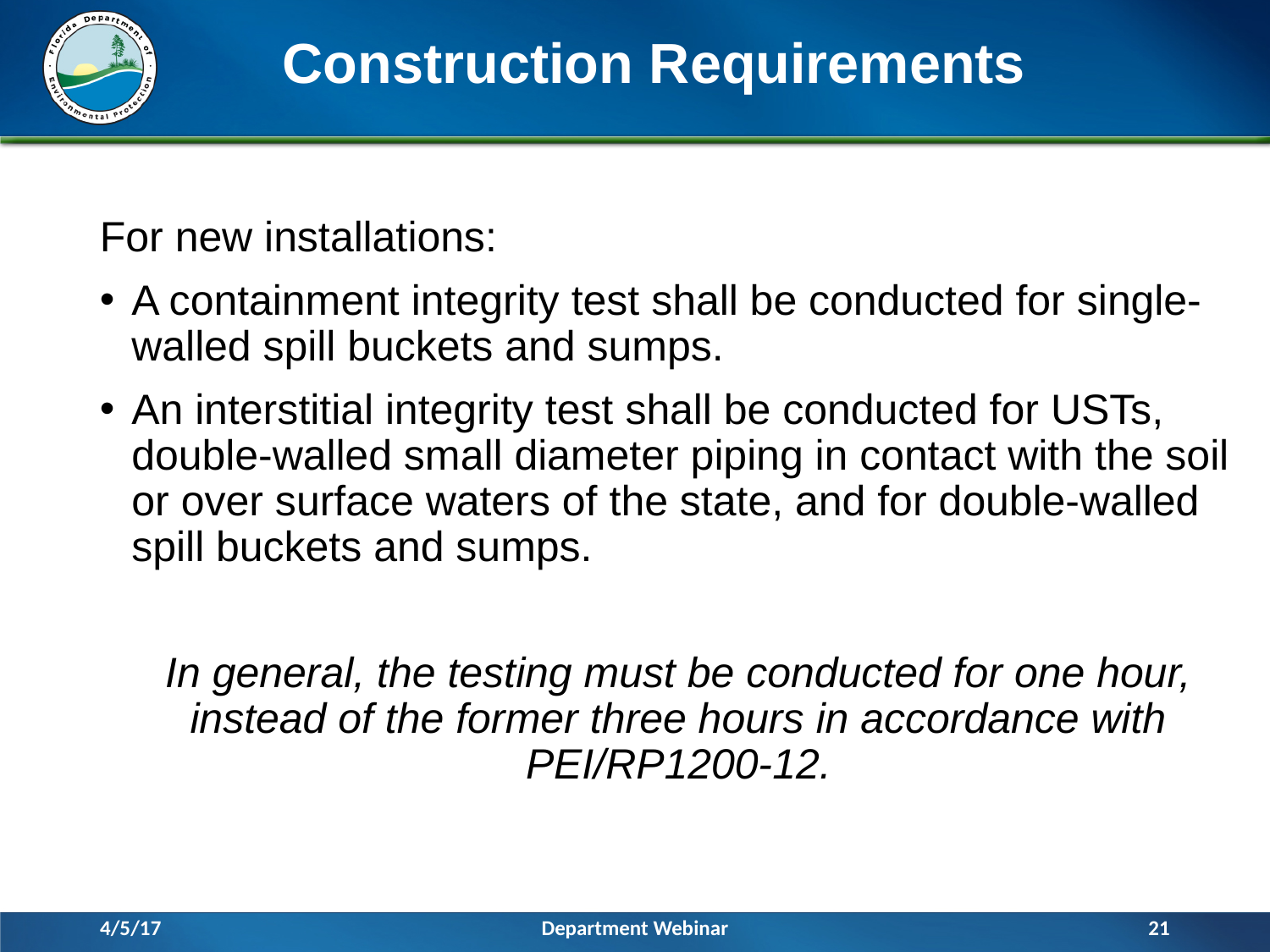

# Construction Requirements
For new installations:
A containment integrity test shall be conducted for single-walled spill buckets and sumps.
An interstitial integrity test shall be conducted for USTs, double-walled small diameter piping in contact with the soil or over surface waters of the state, and for double-walled spill buckets and sumps.

In general, the testing must be conducted for one hour, instead of the former three hours in accordance with PEI/RP1200-12.

4/5/17
Department Webinar
21